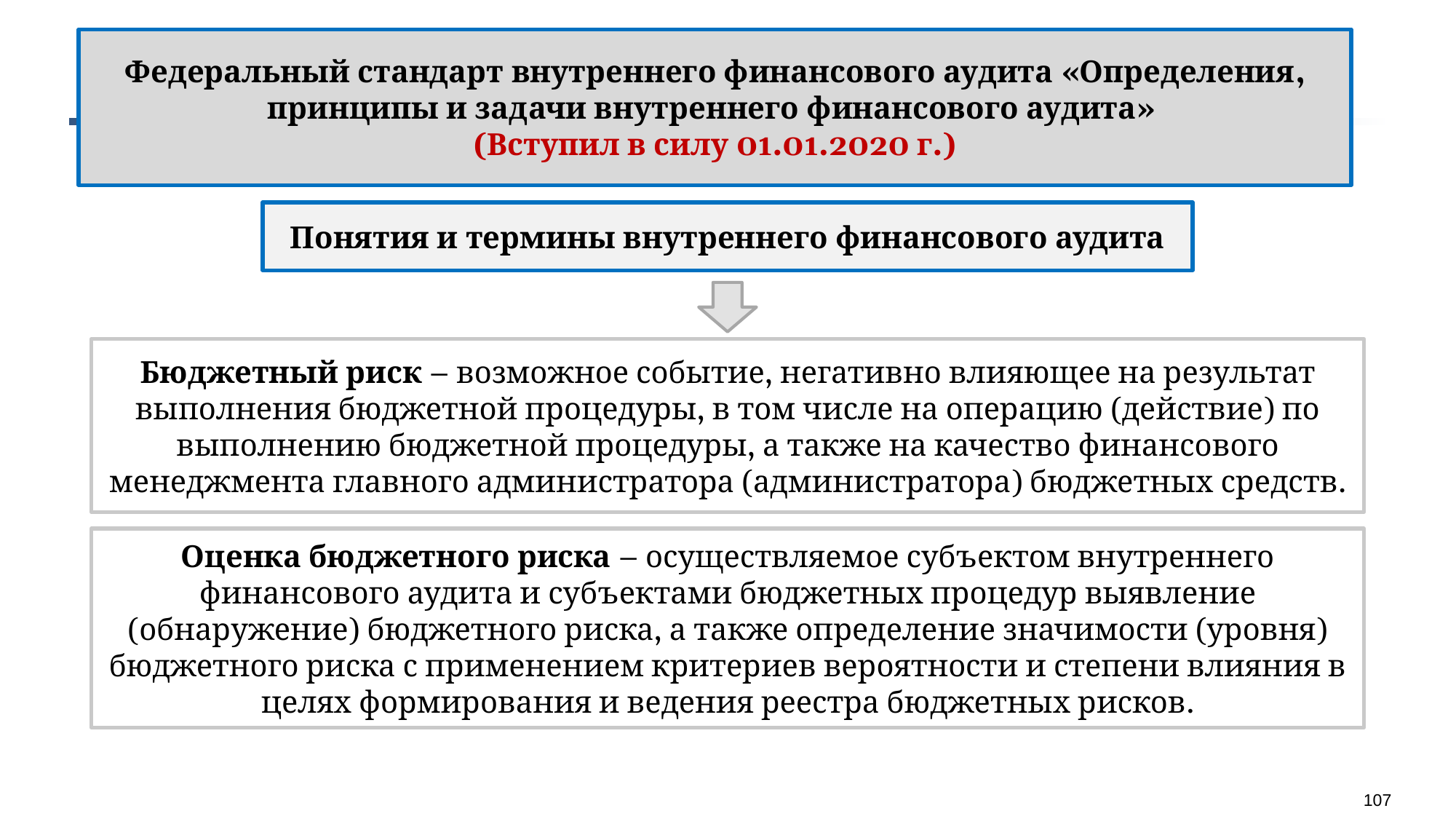

Федеральный стандарт внутреннего финансового аудита «Определения, принципы и задачи внутреннего финансового аудита»
(Вступил в силу 01.01.2020 г.)
Понятия и термины внутреннего финансового аудита

Бюджетный риск – возможное событие, негативно влияющее на результат выполнения бюджетной процедуры, в том числе на операцию (действие) по выполнению бюджетной процедуры, а также на качество финансового менеджмента главного администратора (администратора) бюджетных средств.
Оценка бюджетного риска – осуществляемое субъектом внутреннего финансового аудита и субъектами бюджетных процедур выявление (обнаружение) бюджетного риска, а также определение значимости (уровня) бюджетного риска с применением критериев вероятности и степени влияния в целях формирования и ведения реестра бюджетных рисков.